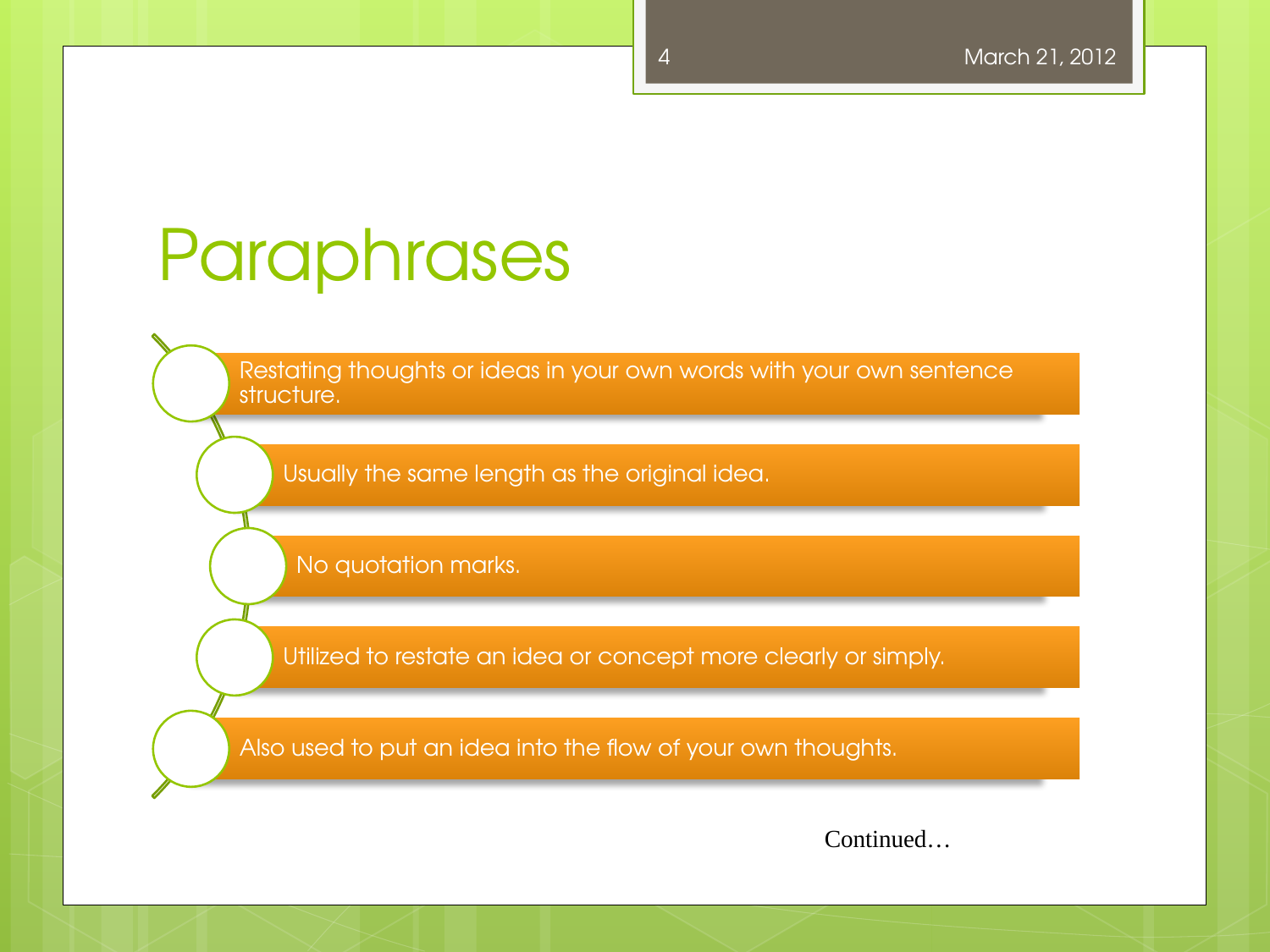

4
March 21, 2012
# Paraphrases
Restating thoughts or ideas in your own words with your own sentence structure.
Usually the same length as the original idea.
No quotation marks.
Utilized to restate an idea or concept more clearly or simply.
Also used to put an idea into the flow of your own thoughts.
Continued…